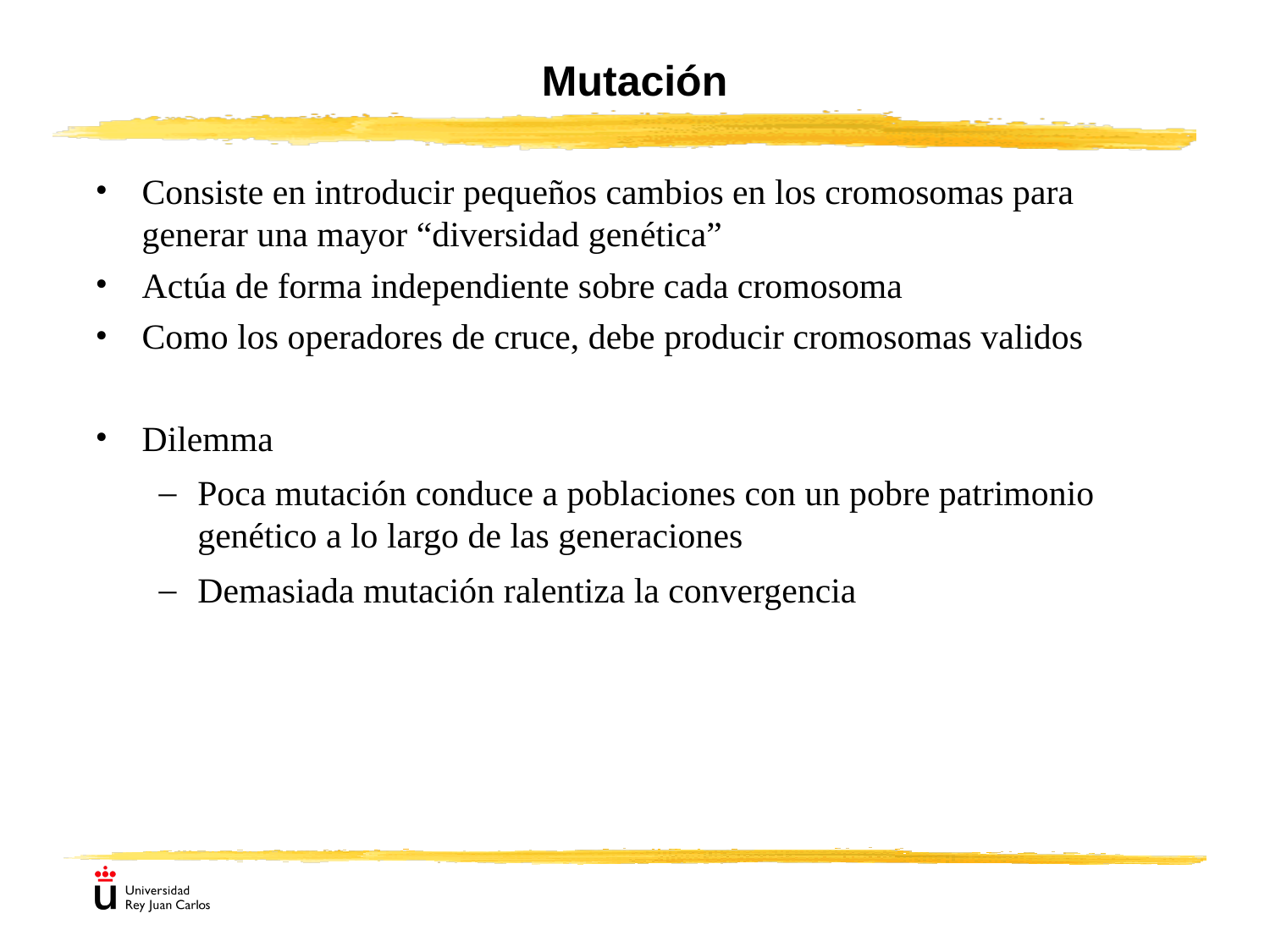

# Mutación
Consiste en introducir pequeños cambios en los cromosomas para generar una mayor “diversidad genética”
Actúa de forma independiente sobre cada cromosoma
Como los operadores de cruce, debe producir cromosomas validos

Dilemma
Poca mutación conduce a poblaciones con un pobre patrimonio genético a lo largo de las generaciones
Demasiada mutación ralentiza la convergencia